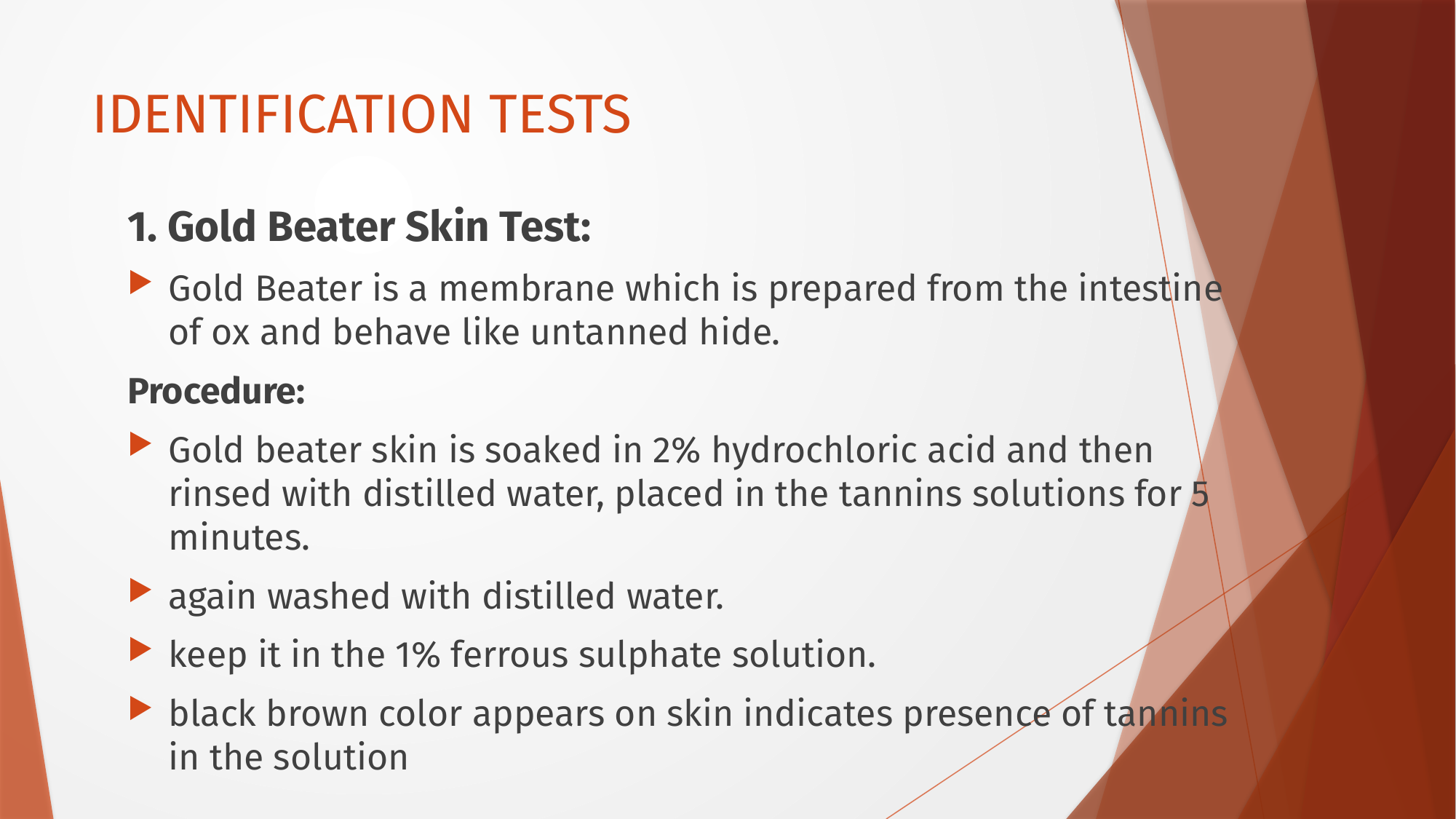

# IDENTIFICATION TESTS
1. Gold Beater Skin Test:
Gold Beater is a membrane which is prepared from the intestine of ox and behave like untanned hide.
Procedure:
Gold beater skin is soaked in 2% hydrochloric acid and then rinsed with distilled water, placed in the tannins solutions for 5 minutes.
again washed with distilled water.
keep it in the 1% ferrous sulphate solution.
black brown color appears on skin indicates presence of tannins in the solution